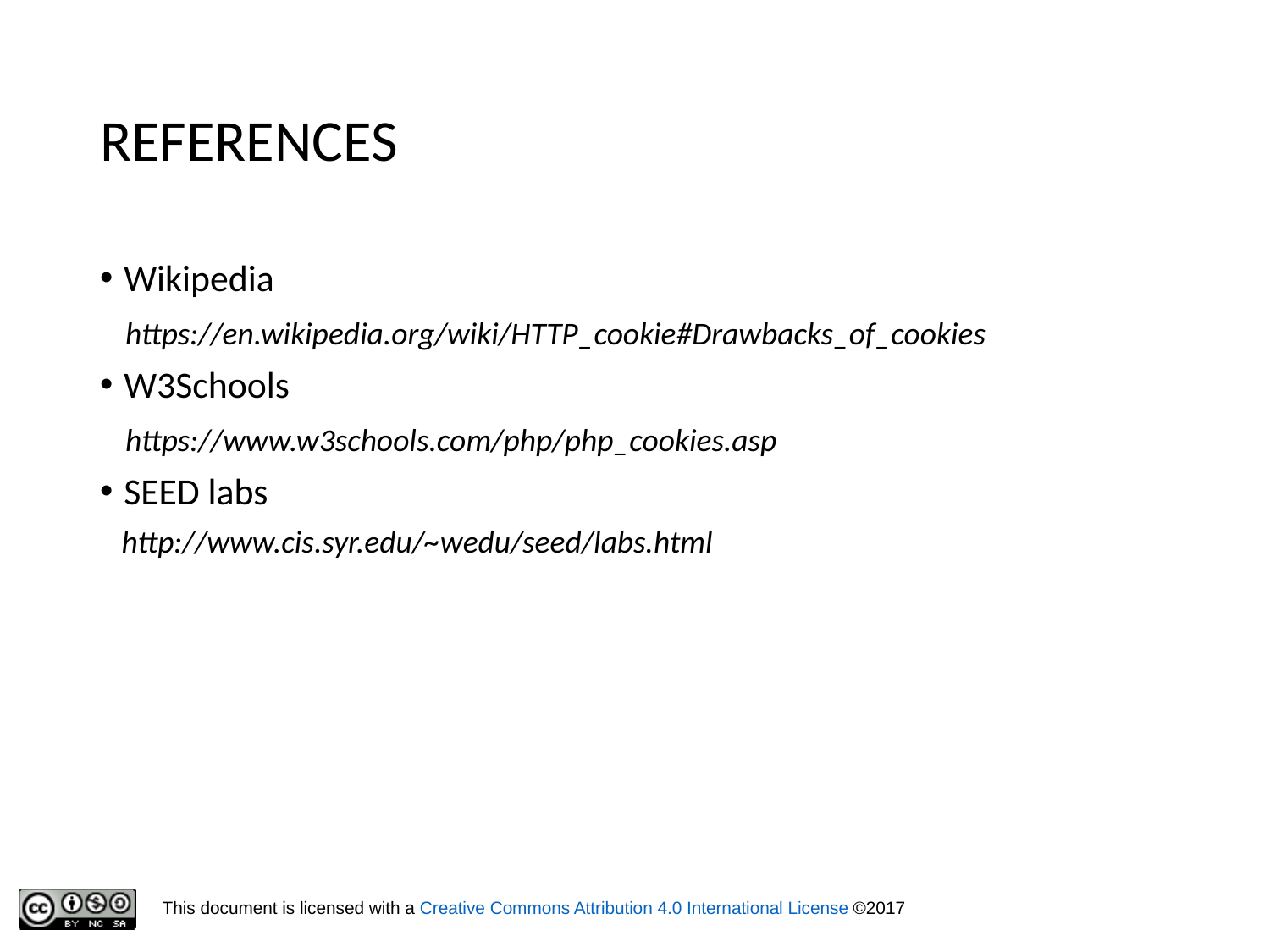

# REFERENCES
Wikipedia
   https://en.wikipedia.org/wiki/HTTP_cookie#Drawbacks_of_cookies
W3Schools
   https://www.w3schools.com/php/php_cookies.asp
SEED labs
   http://www.cis.syr.edu/~wedu/seed/labs.html